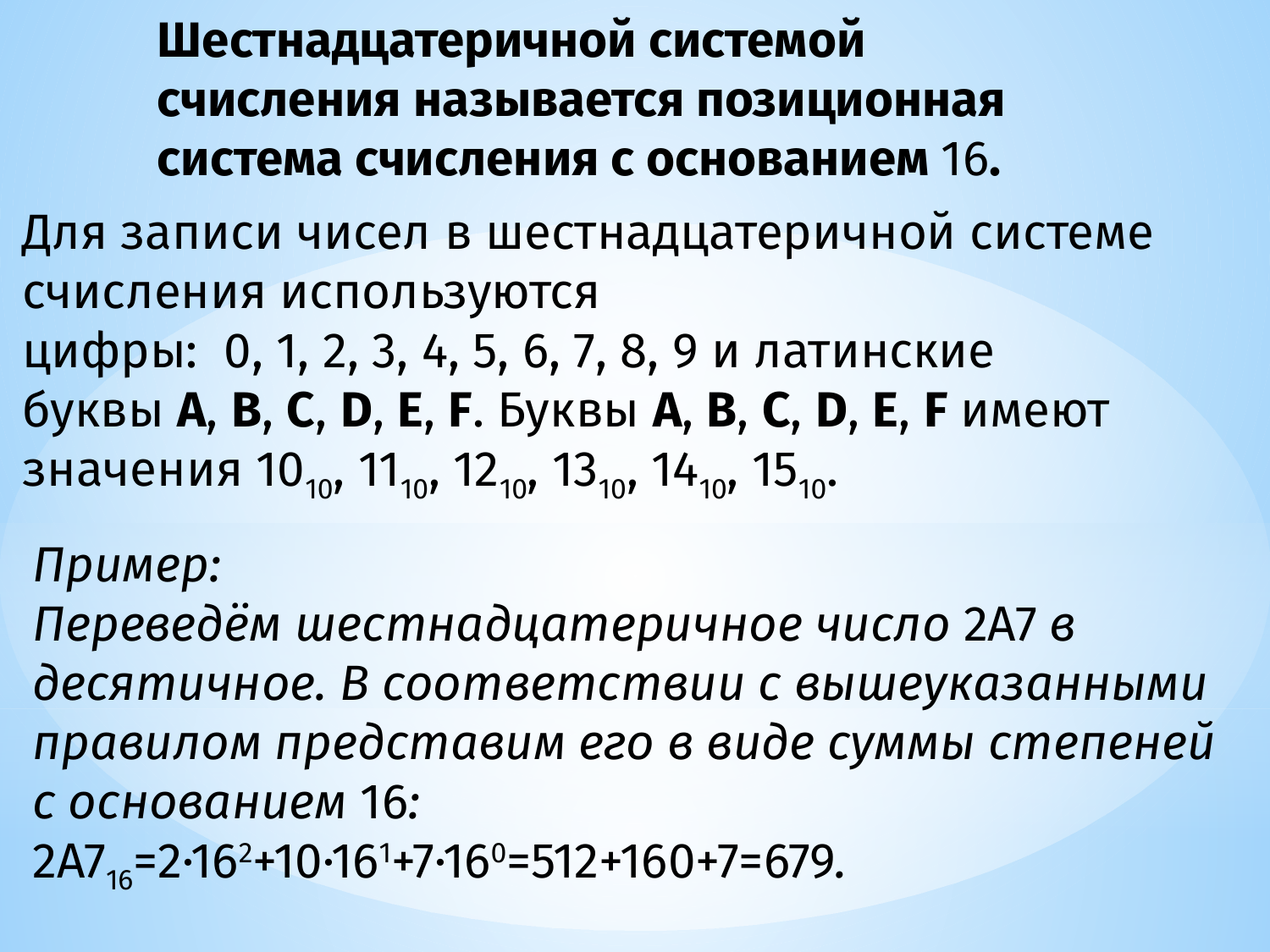

Шестнадцатеричной системой счисления называется позиционная система счисления с основанием 16.
Для записи чисел в шестнадцатеричной системе счисления используются цифры:  0, 1, 2, 3, 4, 5, 6, 7, 8, 9 и латинские буквы A, B, C, D, E, F. Буквы A, B, C, D, E, F имеют значения 1010, 1110, 1210, 1310, 1410, 1510.
Пример:
Переведём шестнадцатеричное число 2A7 в десятичное. В соответствии с вышеуказанными правилом представим его в виде суммы степеней с основанием 16:
2A716=2⋅162+10⋅161+7⋅160=512+160+7=679.